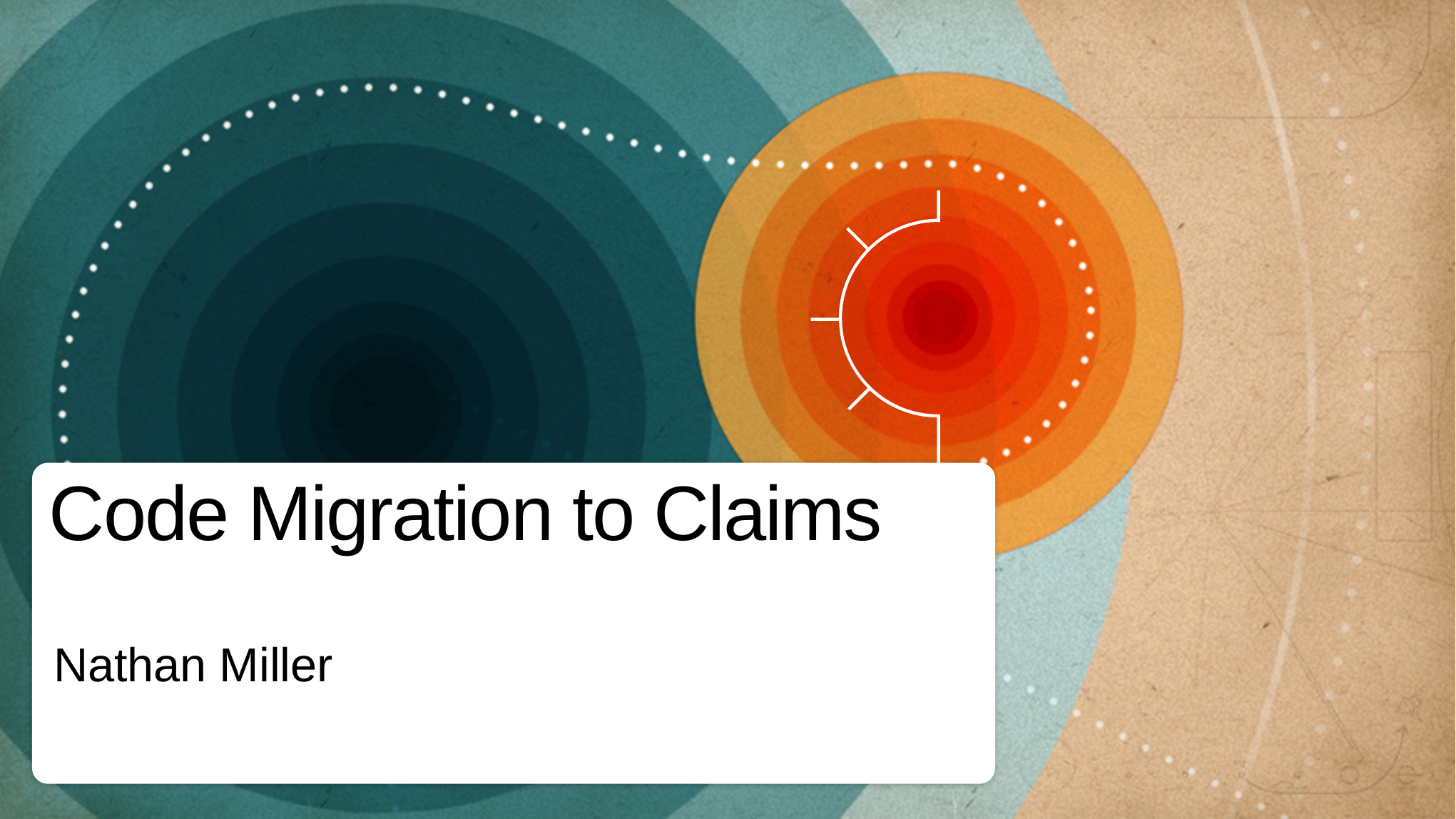

# Code Migration to Claims
Nathan Miller